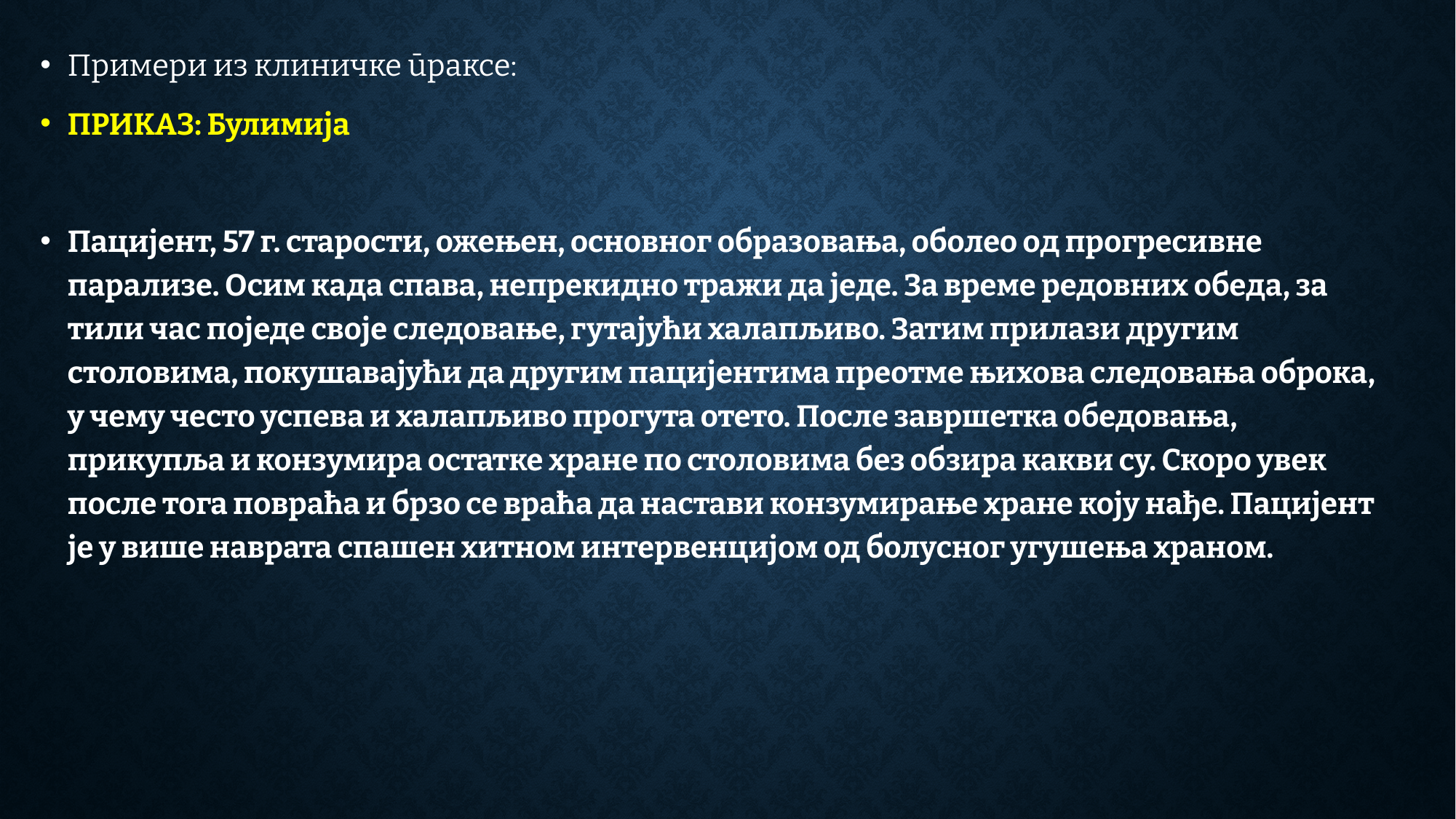

Примери из клиничке праксе:
ПРИКАЗ: Булимија

Пацијент, 57 г. старости, ожењен, основног образовања, оболео од прогресивне парализе. Осим када спава, непрекидно тражи да једе. За време редовних обеда, за тили час поједе своје следовање, гутајући халапљиво. Затим прилази другим столовима, покушавајући да другим пацијентима преотме њихова следовања оброка, у чему често успева и халапљиво прогута отето. После завршетка обедовања, прикупља и конзумира остатке хране по столовима без обзира какви су. Скоро увек после тога повраћа и брзо се враћа да настави конзумирање хране коју нађе. Пацијент је у више наврата спашен хитном интервенцијом од болусног угушења храном.